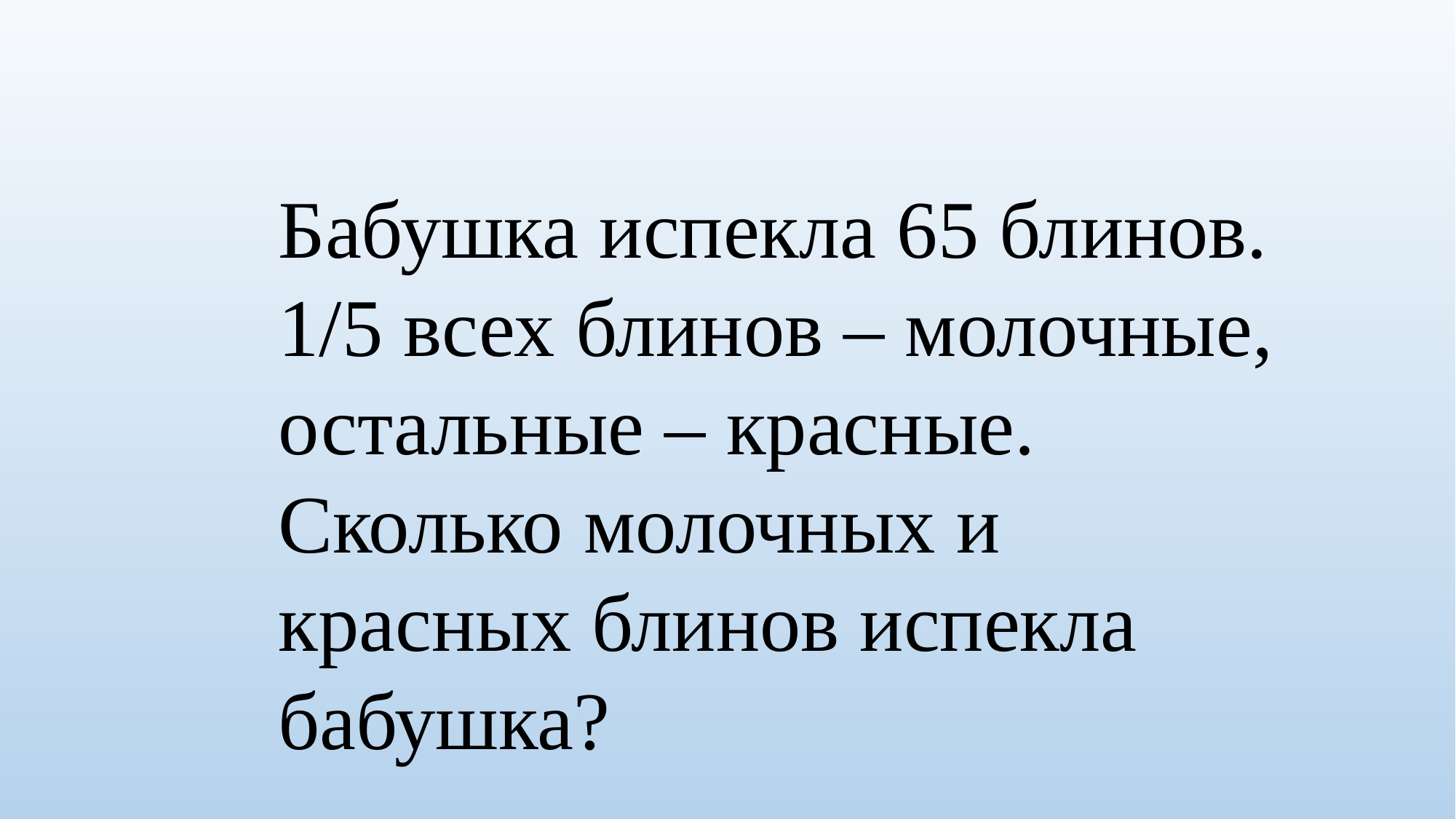

Бабушка испекла 65 блинов. 1/5 всех блинов – молочные, остальные – красные. Сколько молочных и красных блинов испекла бабушка?